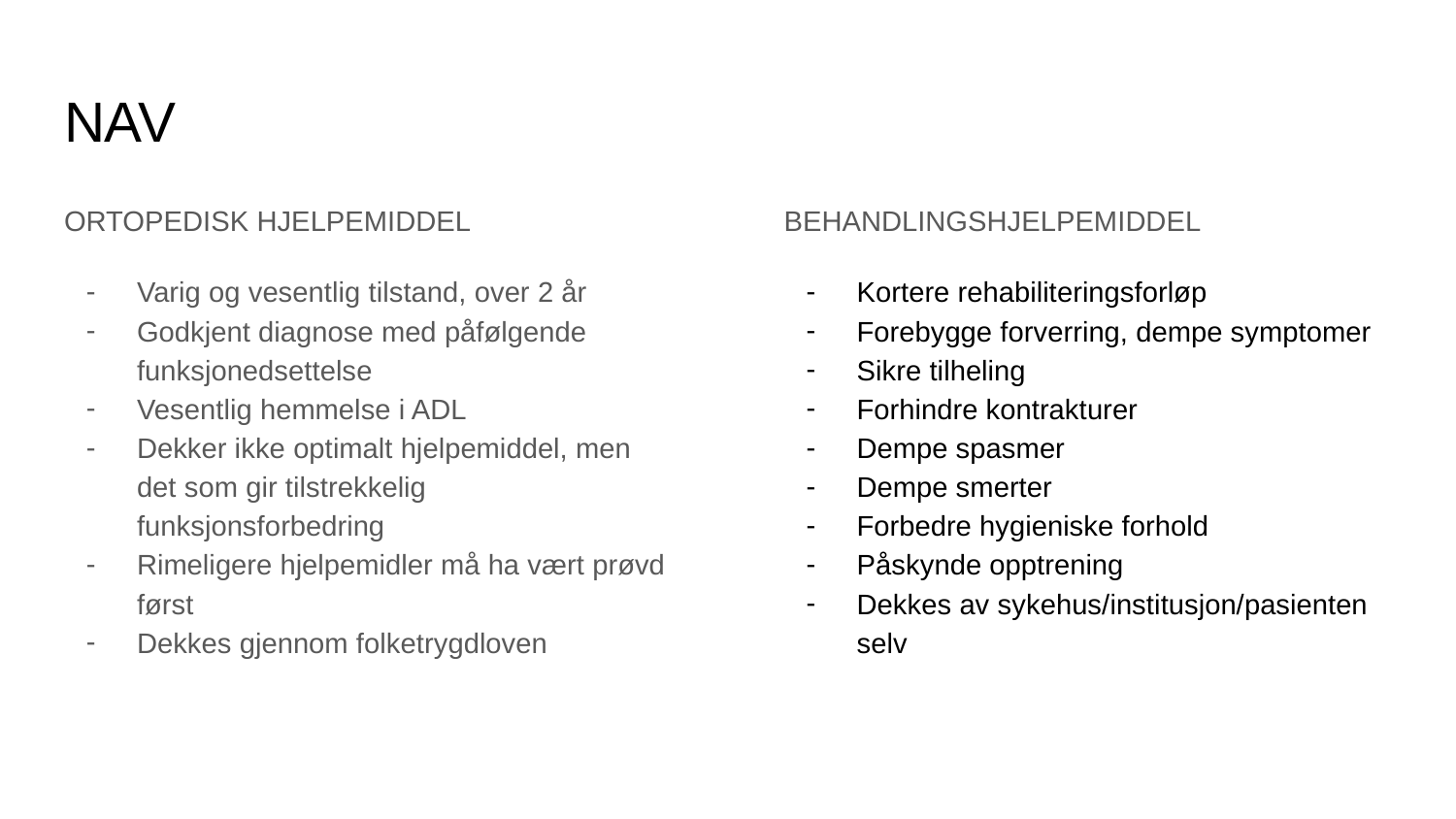

# NAV
ORTOPEDISK HJELPEMIDDEL
Varig og vesentlig tilstand, over 2 år
Godkjent diagnose med påfølgende funksjonedsettelse
Vesentlig hemmelse i ADL
Dekker ikke optimalt hjelpemiddel, men det som gir tilstrekkelig funksjonsforbedring
Rimeligere hjelpemidler må ha vært prøvd først
Dekkes gjennom folketrygdloven
BEHANDLINGSHJELPEMIDDEL
Kortere rehabiliteringsforløp
Forebygge forverring, dempe symptomer
Sikre tilheling
Forhindre kontrakturer
Dempe spasmer
Dempe smerter
Forbedre hygieniske forhold
Påskynde opptrening
Dekkes av sykehus/institusjon/pasienten selv